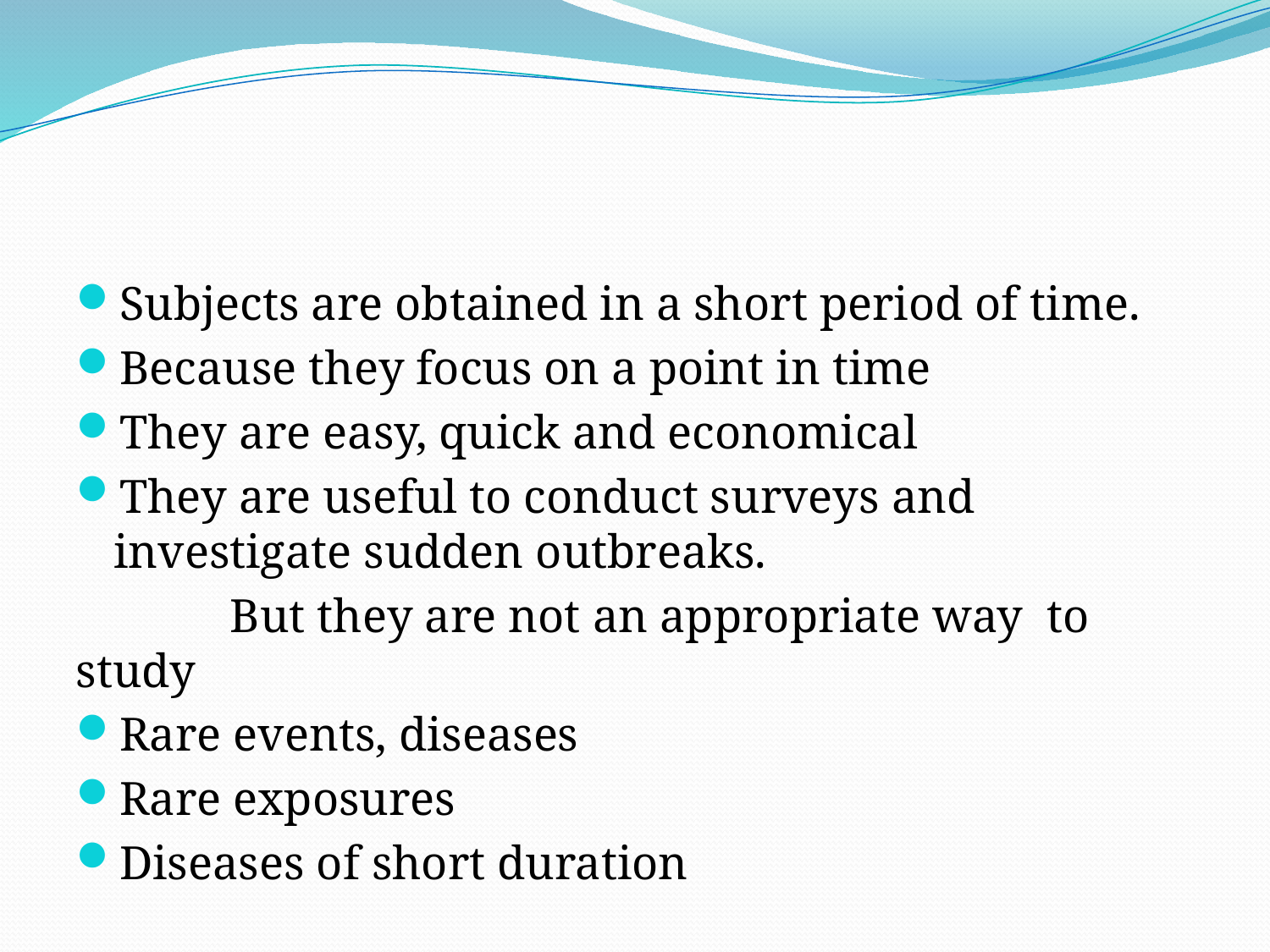

#
Subjects are obtained in a short period of time.
Because they focus on a point in time
They are easy, quick and economical
They are useful to conduct surveys and investigate sudden outbreaks.
             But they are not an appropriate way  to study
Rare events, diseases
Rare exposures
Diseases of short duration